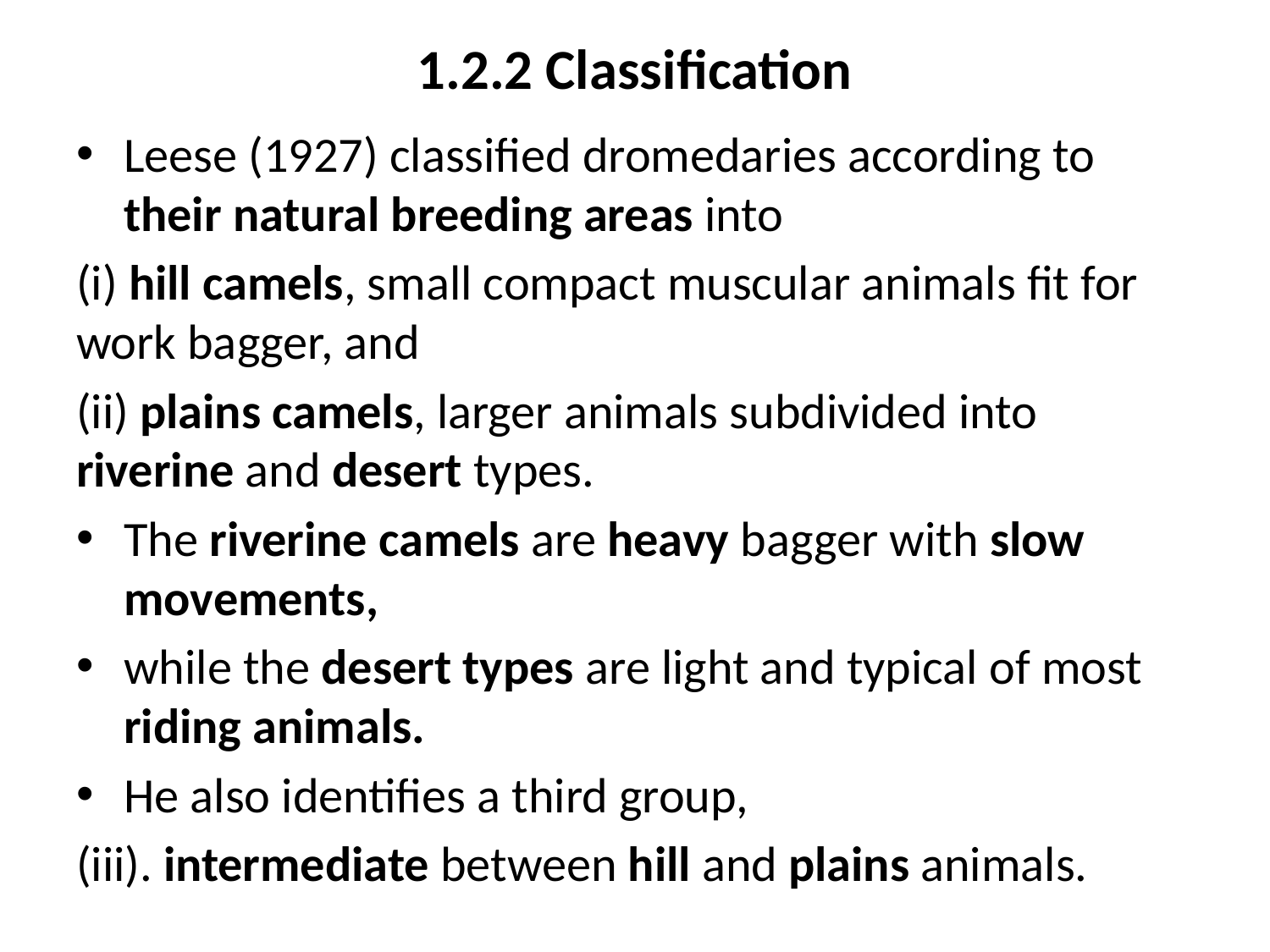

# 1.2.2 Classification
Leese (1927) classified dromedaries according to their natural breeding areas into
(i) hill camels, small compact muscular animals fit for work bagger, and
(ii) plains camels, larger animals subdivided into riverine and desert types.
The riverine camels are heavy bagger with slow movements,
while the desert types are light and typical of most riding animals.
He also identifies a third group,
(iii). intermediate between hill and plains animals.